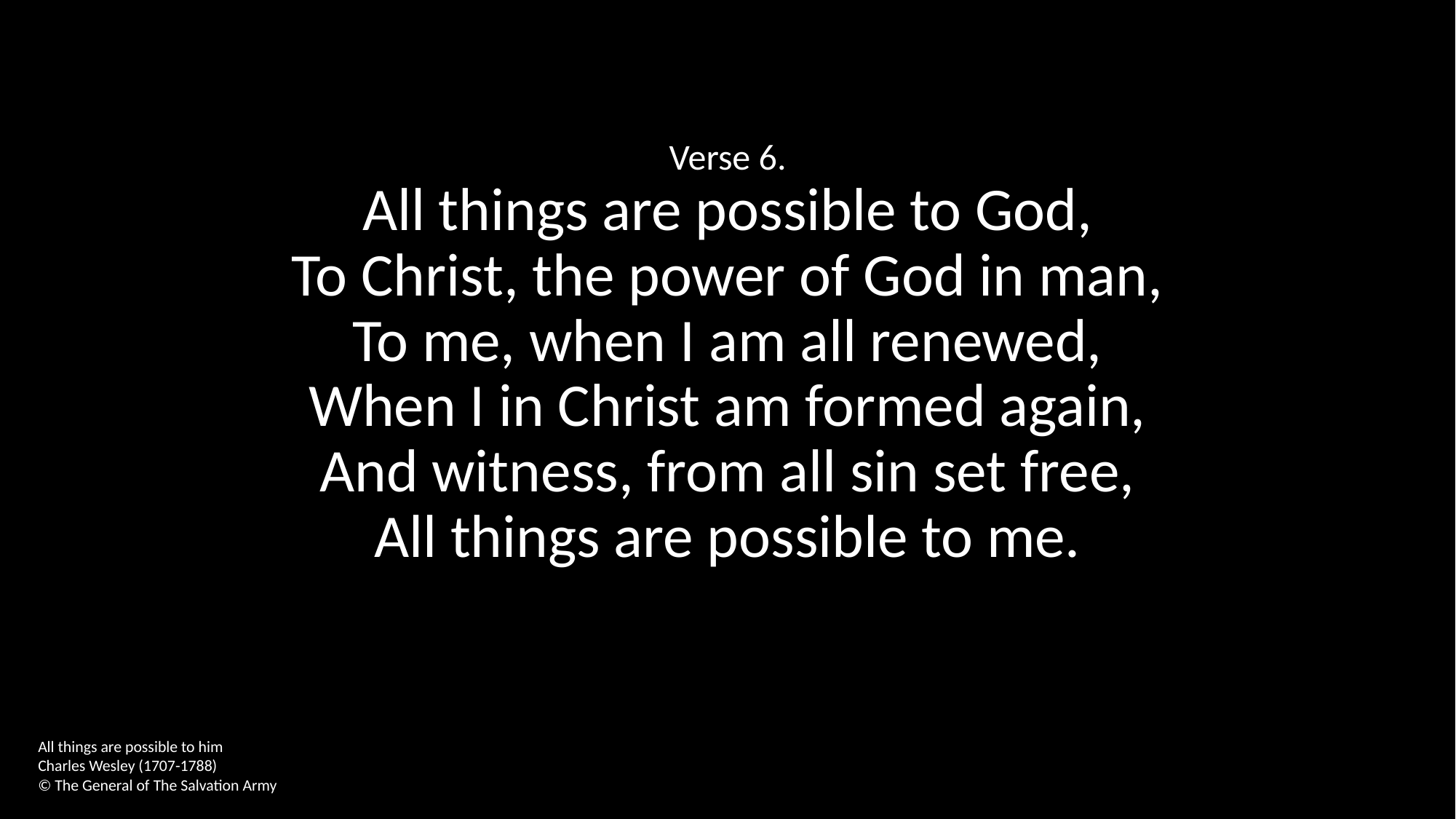

Verse 6.
All things are possible to God,
To Christ, the power of God in man,
To me, when I am all renewed,
When I in Christ am formed again,
And witness, from all sin set free,
All things are possible to me.
All things are possible to him
Charles Wesley (1707-1788)
© The General of The Salvation Army